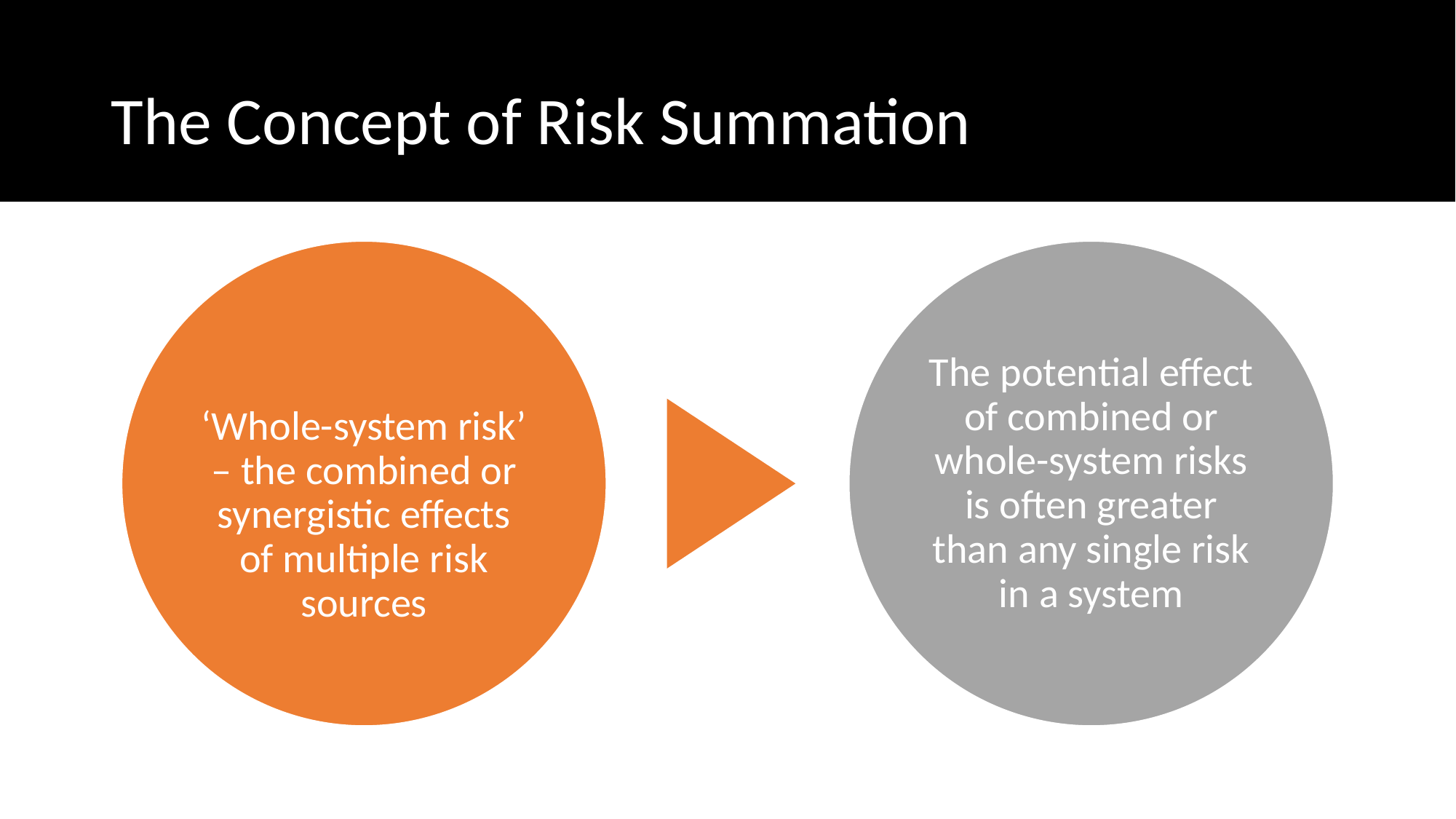

# The Concept of Risk Summation

‘Whole-system risk’ – the combined or synergistic effects of multiple risk sources
The potential effect of combined or whole-system risks is often greater than any single risk in a system